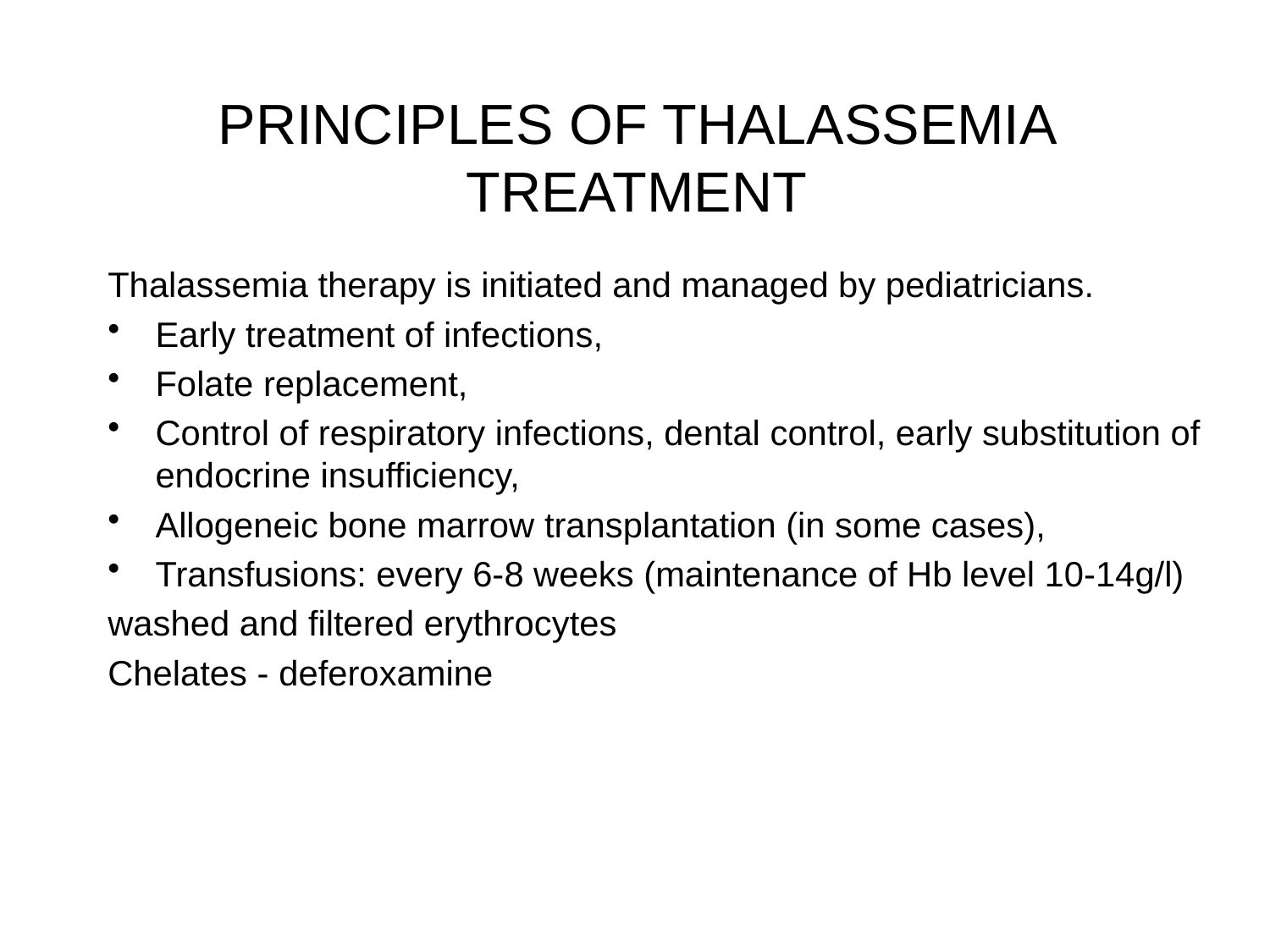

# PRINCIPLES OF THALASSEMIA TREATMENT
Thalassemia therapy is initiated and managed by pediatricians.
Early treatment of infections,
Folate replacement,
Control of respiratory infections, dental control, early substitution of endocrine insufficiency,
Allogeneic bone marrow transplantation (in some cases),
Transfusions: every 6-8 weeks (maintenance of Hb level 10-14g/l)
washed and filtered erythrocytes
Chelates - deferoxamine